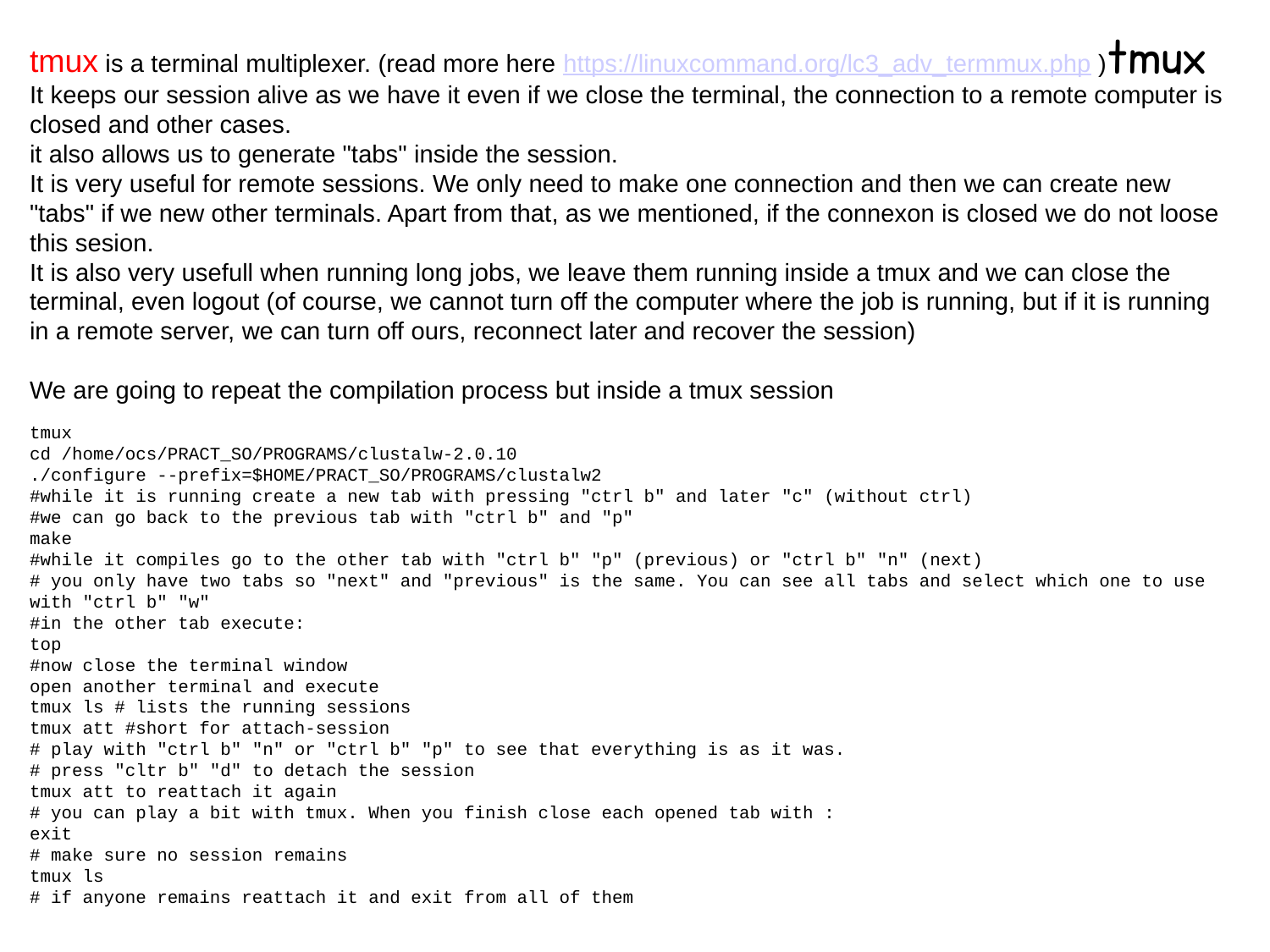

tmux
tmux is a terminal multiplexer. (read more here https://linuxcommand.org/lc3_adv_termmux.php )
It keeps our session alive as we have it even if we close the terminal, the connection to a remote computer is closed and other cases.
it also allows us to generate "tabs" inside the session.
It is very useful for remote sessions. We only need to make one connection and then we can create new "tabs" if we new other terminals. Apart from that, as we mentioned, if the connexon is closed we do not loose this sesion.
It is also very usefull when running long jobs, we leave them running inside a tmux and we can close the terminal, even logout (of course, we cannot turn off the computer where the job is running, but if it is running in a remote server, we can turn off ours, reconnect later and recover the session)

We are going to repeat the compilation process but inside a tmux session
tmux
cd /home/ocs/PRACT_SO/PROGRAMS/clustalw-2.0.10
./configure --prefix=$HOME/PRACT_SO/PROGRAMS/clustalw2
#while it is running create a new tab with pressing "ctrl b" and later "c" (without ctrl)
#we can go back to the previous tab with "ctrl b" and "p"
make
#while it compiles go to the other tab with "ctrl b" "p" (previous) or "ctrl b" "n" (next)
# you only have two tabs so "next" and "previous" is the same. You can see all tabs and select which one to use with "ctrl b" "w"
#in the other tab execute:
top
#now close the terminal window
open another terminal and execute
tmux ls # lists the running sessions
tmux att #short for attach-session
# play with "ctrl b" "n" or "ctrl b" "p" to see that everything is as it was.
# press "cltr b" "d" to detach the session
tmux att to reattach it again
# you can play a bit with tmux. When you finish close each opened tab with :
exit
# make sure no session remains
tmux ls
# if anyone remains reattach it and exit from all of them